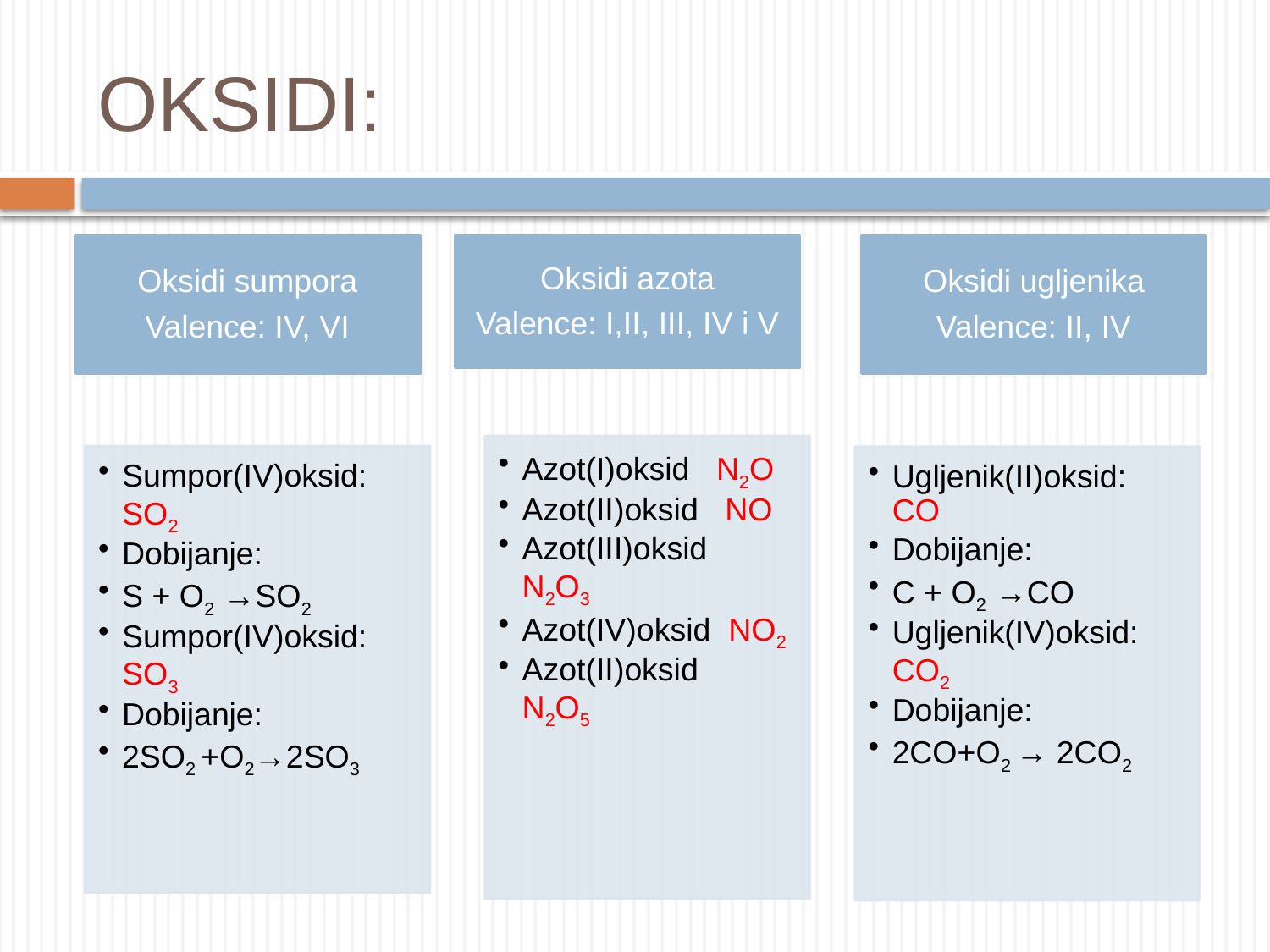

# OKSIDI:
Oksidi sumpora
Valence: IV, VI
Sumpor(IV)oksid: SO2
Dobijanje:
S + O2 →SO2
Sumpor(IV)oksid: SO3
Dobijanje:
2SO2 +O2→2SO3
Oksidi azota
Valence: I,II, III, IV i V
Azot(I)oksid   N2O
Azot(II)oksid   NO
Azot(III)oksid  N2O3
Azot(IV)oksid  NO2
Azot(II)oksid   N2O5
Oksidi ugljenika
Valence: II, IV
Ugljenik(II)oksid: CO
Dobijanje:
C + O2 →CO
Ugljenik(IV)oksid: CO2
Dobijanje:
2CO+O2 → 2CO2